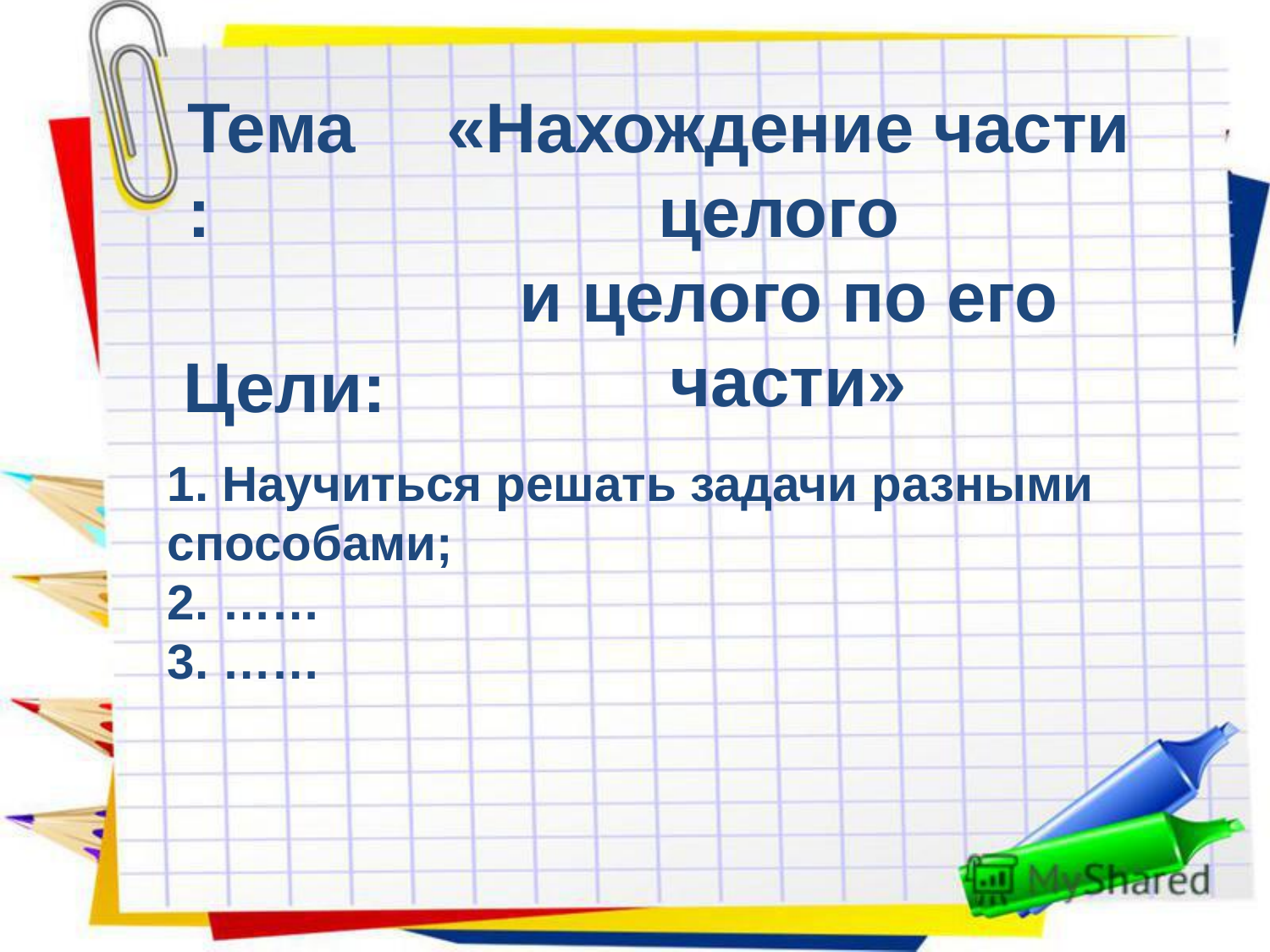

Тема:
«Нахождение части целого
и целого по его части»
Цели:
1. Научиться решать задачи разными способами;
2. ……
3. ……